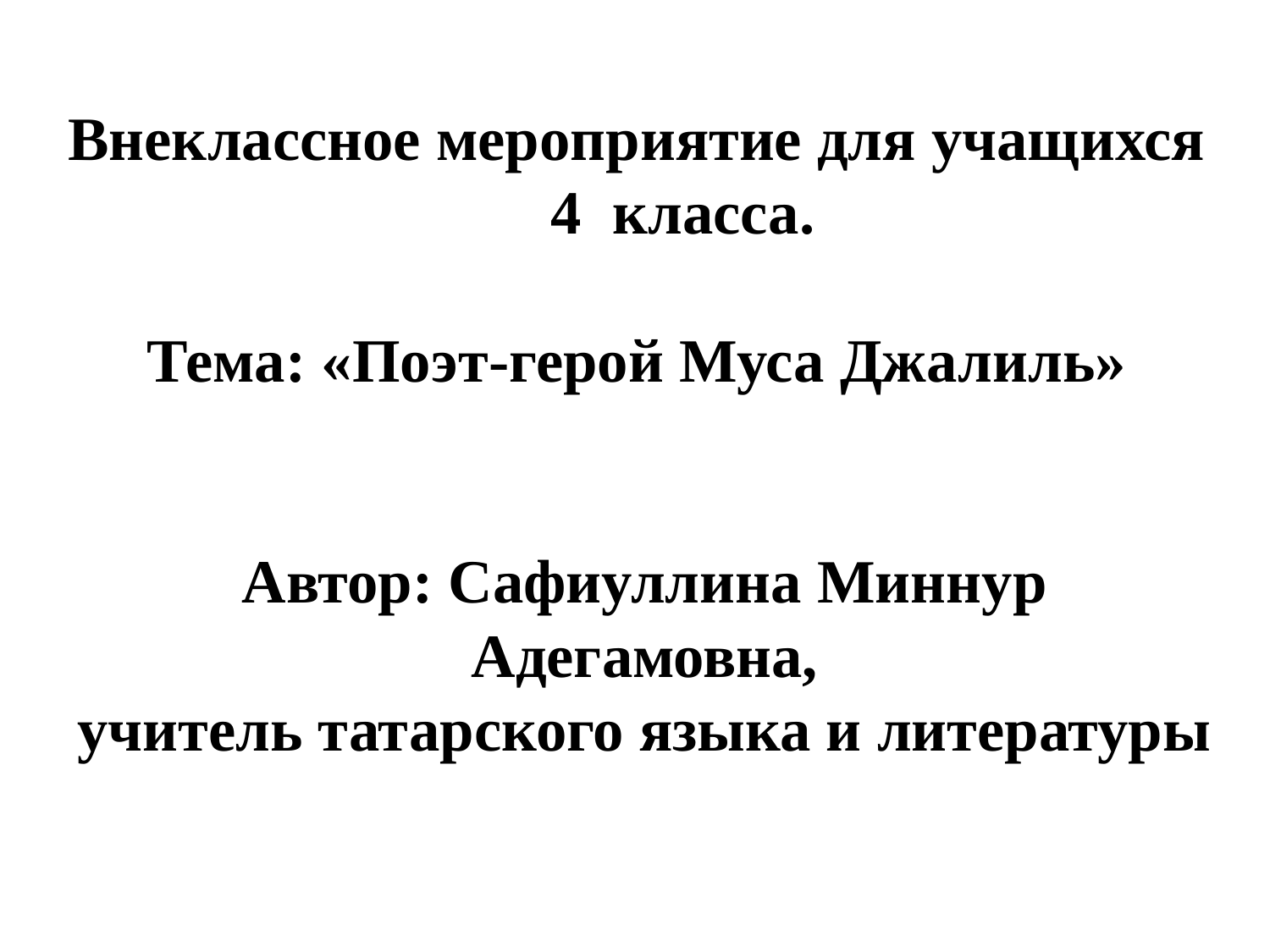

# Внеклассное мероприятие для учащихся       4  класса. Тема: «Поэт-герой Муса Джалиль» Автор: Сафиуллина Миннур Адегамовна, учитель татарского языка и литературы